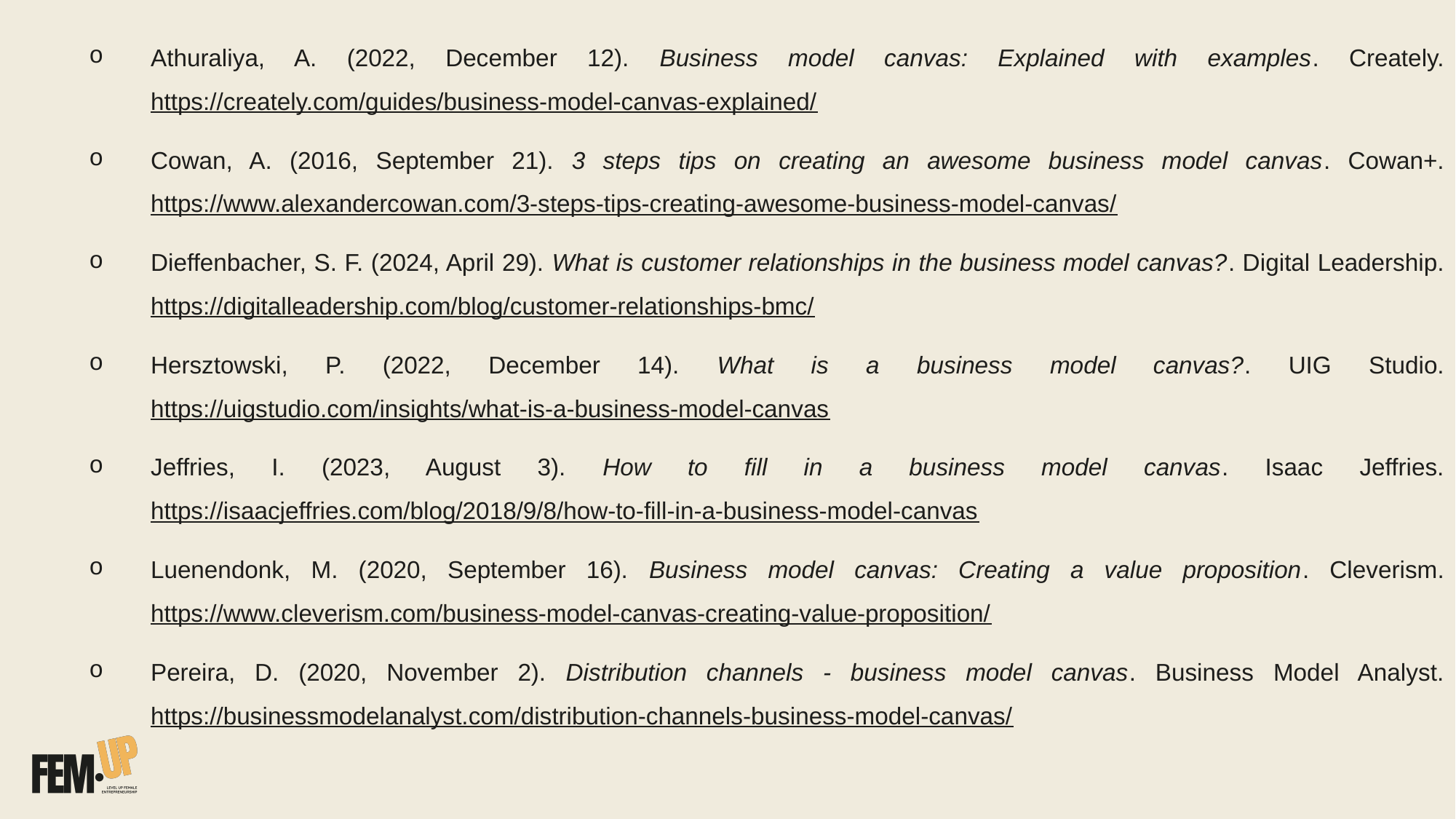

Athuraliya, A. (2022, December 12). Business model canvas: Explained with examples. Creately. https://creately.com/guides/business-model-canvas-explained/
Cowan, A. (2016, September 21). 3 steps tips on creating an awesome business model canvas. Cowan+. https://www.alexandercowan.com/3-steps-tips-creating-awesome-business-model-canvas/
Dieffenbacher, S. F. (2024, April 29). What is customer relationships in the business model canvas?. Digital Leadership. https://digitalleadership.com/blog/customer-relationships-bmc/
Hersztowski, P. (2022, December 14). What is a business model canvas?. UIG Studio. https://uigstudio.com/insights/what-is-a-business-model-canvas
Jeffries, I. (2023, August 3). How to fill in a business model canvas. Isaac Jeffries. https://isaacjeffries.com/blog/2018/9/8/how-to-fill-in-a-business-model-canvas
Luenendonk, M. (2020, September 16). Business model canvas: Creating a value proposition. Cleverism. https://www.cleverism.com/business-model-canvas-creating-value-proposition/
Pereira, D. (2020, November 2). Distribution channels - business model canvas. Business Model Analyst. https://businessmodelanalyst.com/distribution-channels-business-model-canvas/